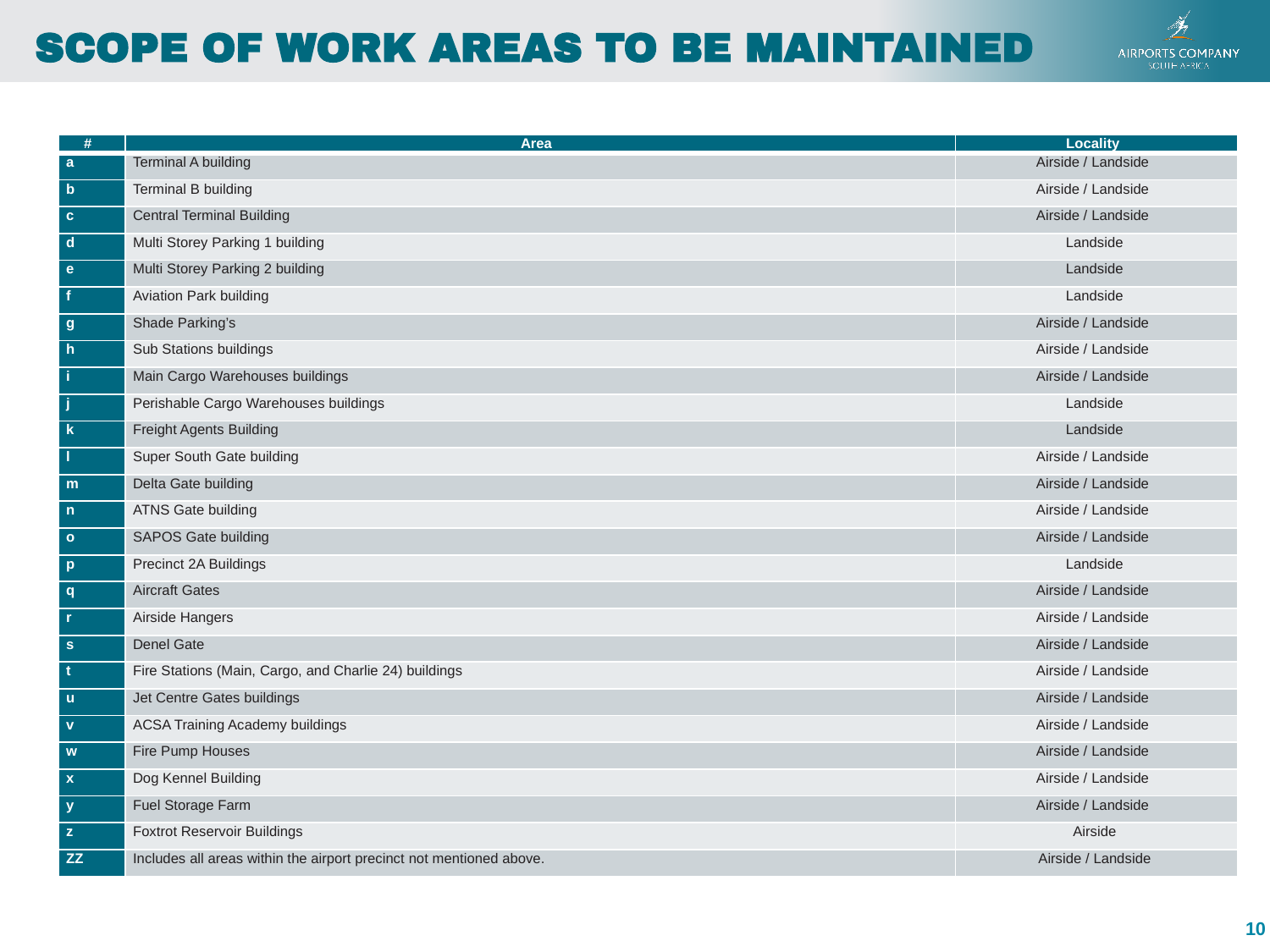

Scope of work areas to be maintained
| # | Area | Locality |
| --- | --- | --- |
| a | Terminal A building | Airside / Landside |
| b | Terminal B building | Airside / Landside |
| c | Central Terminal Building | Airside / Landside |
| d | Multi Storey Parking 1 building | Landside |
| e | Multi Storey Parking 2 building | Landside |
| f | Aviation Park building | Landside |
| g | Shade Parking’s | Airside / Landside |
| h | Sub Stations buildings | Airside / Landside |
| i | Main Cargo Warehouses buildings | Airside / Landside |
| j | Perishable Cargo Warehouses buildings | Landside |
| k | Freight Agents Building | Landside |
| l | Super South Gate building | Airside / Landside |
| m | Delta Gate building | Airside / Landside |
| n | ATNS Gate building | Airside / Landside |
| o | SAPOS Gate building | Airside / Landside |
| p | Precinct 2A Buildings | Landside |
| q | Aircraft Gates | Airside / Landside |
| r | Airside Hangers | Airside / Landside |
| s | Denel Gate | Airside / Landside |
| t | Fire Stations (Main, Cargo, and Charlie 24) buildings | Airside / Landside |
| u | Jet Centre Gates buildings | Airside / Landside |
| v | ACSA Training Academy buildings | Airside / Landside |
| w | Fire Pump Houses | Airside / Landside |
| x | Dog Kennel Building | Airside / Landside |
| y | Fuel Storage Farm | Airside / Landside |
| z | Foxtrot Reservoir Buildings | Airside |
| ZZ | Includes all areas within the airport precinct not mentioned above. | Airside / Landside |
10